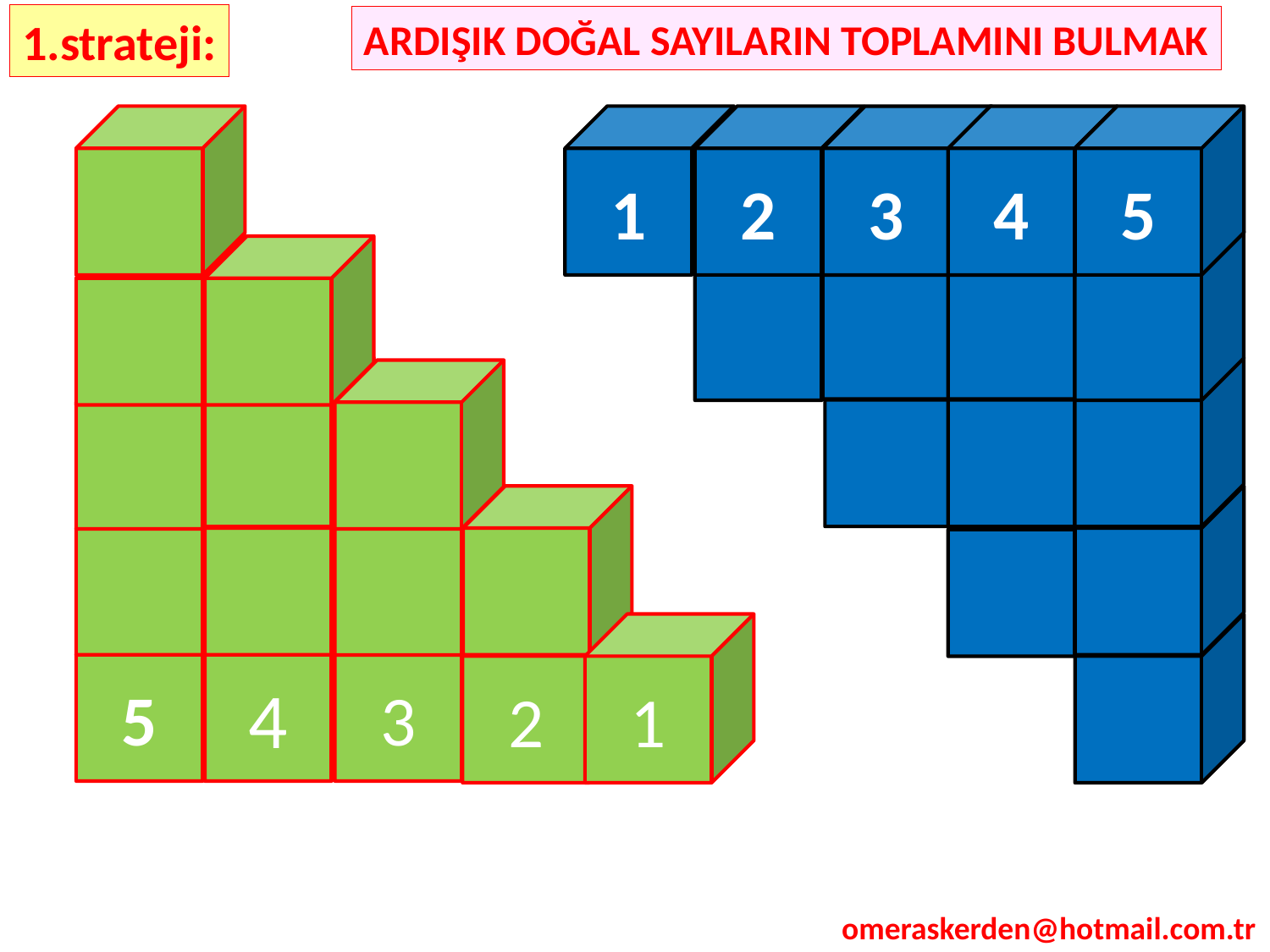

1.strateji:
ARDIŞIK DOĞAL SAYILARIN TOPLAMINI BULMAK

1
2
5
3
4

5
4
3
2
1

omeraskerden@hotmail.com.tr